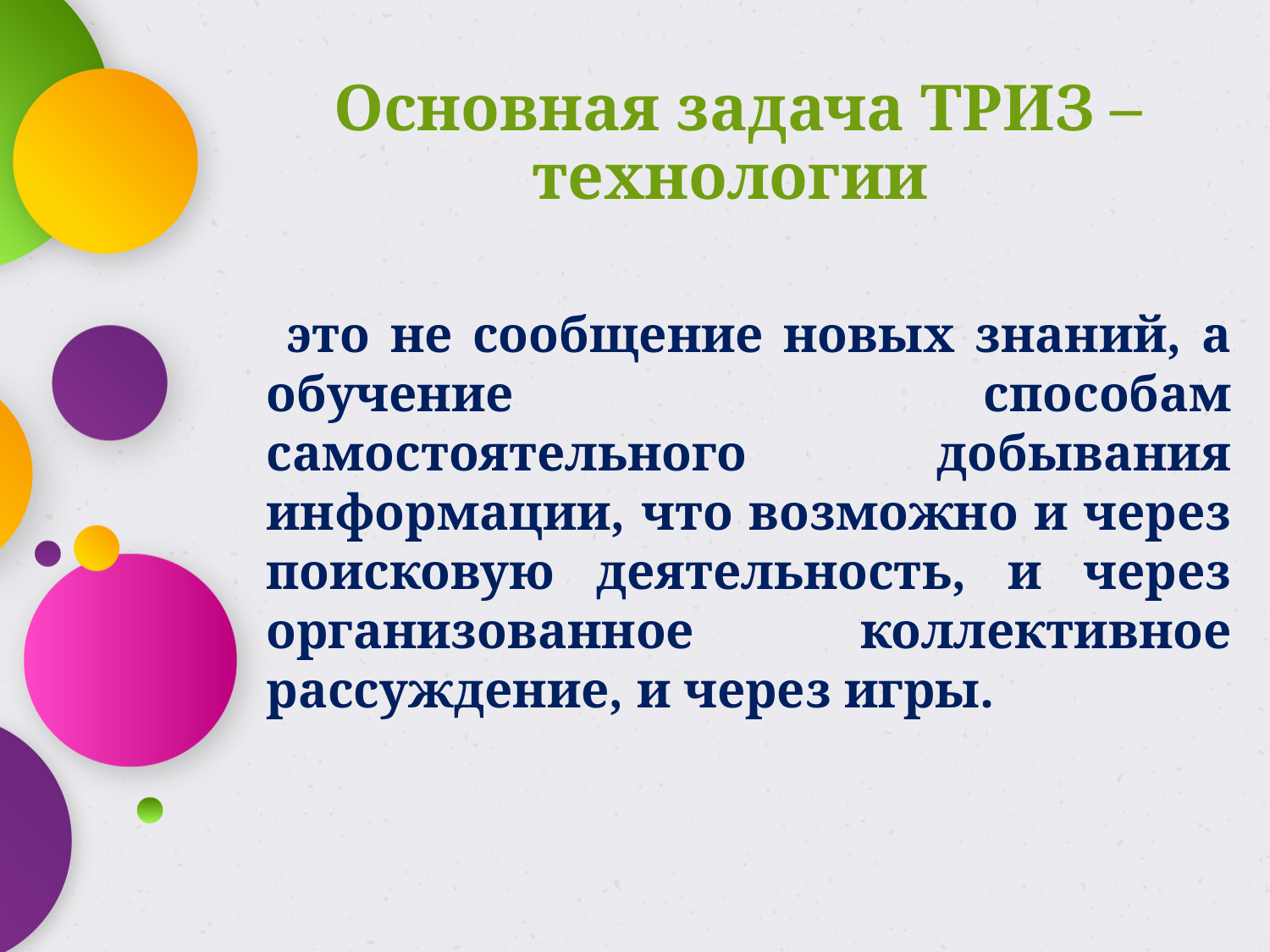

# Основная задача ТРИЗ – технологии
 это не сообщение новых знаний, а обучение способам самостоятельного добывания информации, что возможно и через поисковую деятельность, и через организованное коллективное рассуждение, и через игры.